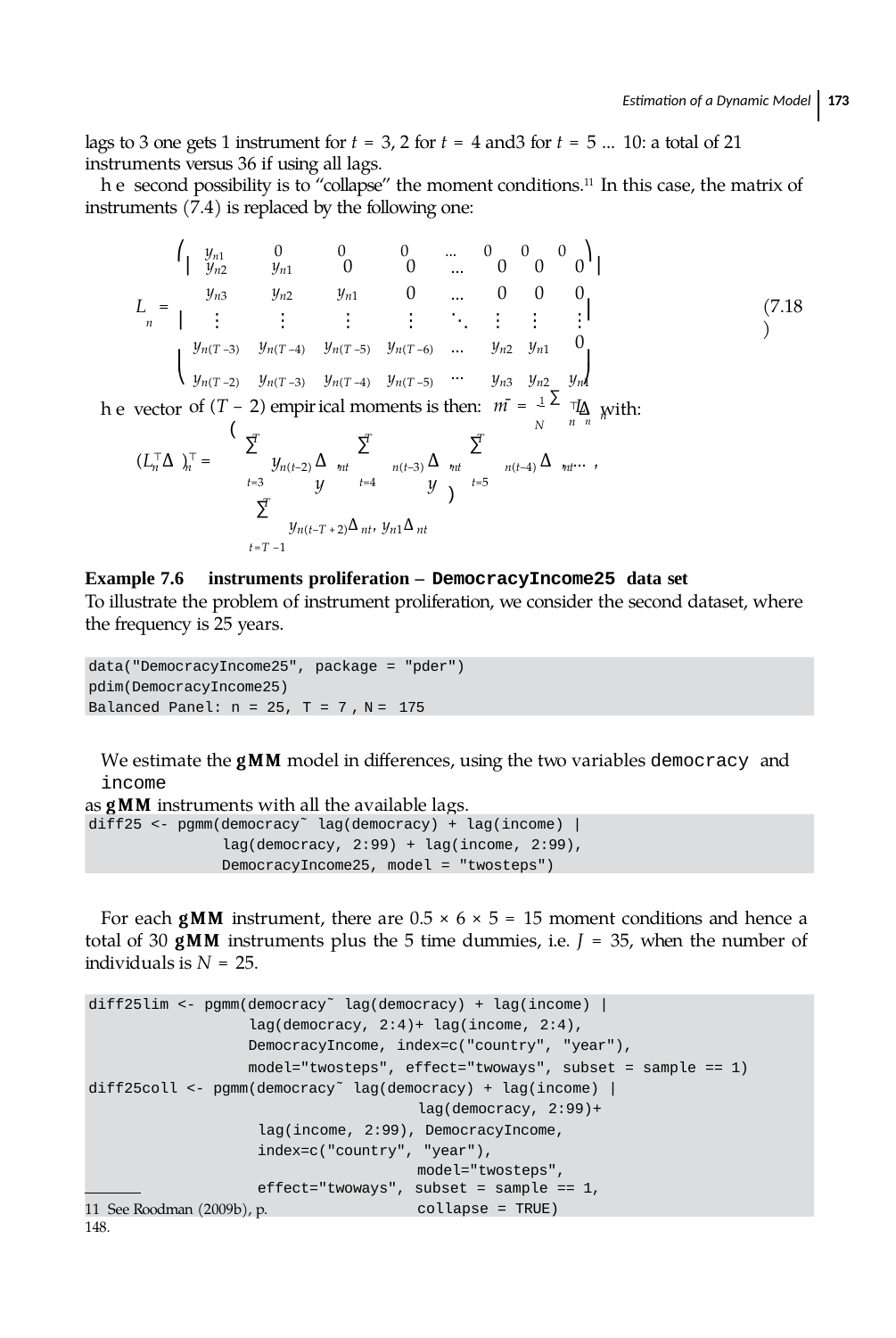

Estimation of a Dynamic Model  173

lags to 3 one gets 1 instrument for t = 3, 2 for t = 4 and3 for t = 5 … 10: a total of 21 instruments versus 36 if using all lags.
he second possibility is to “collapse” the moment conditions.11 In this case, the matrix of
instruments (7.4) is replaced by the following one:
⎛⎜	yn1	0	0	0	…	0	0	0 ⎞⎟

| yn2 | yn1 | 0 | 0 | … | 0 | 0 | 0 |
| --- | --- | --- | --- | --- | --- | --- | --- |
| yn3 | yn2 | yn1 | 0 | … | 0 | 0 | 0 |
| ⋮ | ⋮ | ⋮ | ⋮ | ⋱ | ⋮ | ⋮ | ⋮ |
| yn(T –3) | yn(T –4) | yn(T –5) | yn(T –6) | … | yn2 | yn1 | 0 |
| yn(T –2) | yn(T –3) | yn(T –4) | yn(T –5) | … | yn3 | yn2 | yn1 |
| of (T – | 2) empir | ical moments is |  | then: | m̄ = 1 ∑ |  | L |
|  |  |  |  |  |  | N | n n |
(7.18)
L =
⎟
n	⎜
⎟
⎜
⎠
⎝
he vector
⊤Δ with:
n
(
T
T
T
∑
∑
∑
(L⊤Δ )⊤ =
y
Δ ,	y
Δ ,	y
Δ , … ,
n(t–2)	nt
n(t–3)	nt
n(t–4)	nt
n	n
t=3
t=4
t=5
)
T
∑
yn(t–T +2)Δnt, yn1Δnt
t=T –1

Example 7.6  instruments proliferation – DemocracyIncome25 data set
To illustrate the problem of instrument proliferation, we consider the second dataset, where the frequency is 25 years.
data("DemocracyIncome25", package = "pder")
pdim(DemocracyIncome25)
Balanced Panel: n = 25, T = 7,N= 175
We estimate the gmm model in differences, using the two variables democracy and income
as gmm instruments with all the available lags.
diff25 <- pgmm(democracy ̃ lag(democracy) + lag(income) |
lag(democracy, 2:99) + lag(income, 2:99), DemocracyIncome25, model = "twosteps")
For each gmm instrument, there are 0.5 × 6 × 5 = 15 moment conditions and hence a total of 30 gmm instruments plus the 5 time dummies, i.e. J = 35, when the number of individuals is N = 25.
diff25lim <- pgmm(democracy ̃ lag(democracy) + lag(income) |
lag(democracy, 2:4)+ lag(income, 2:4), DemocracyIncome, index=c("country", "year"),
model="twosteps", effect="twoways", subset = sample == 1) diff25coll <- pgmm(democracy ̃ lag(democracy) + lag(income) |
lag(democracy, 2:99)+ lag(income, 2:99), DemocracyIncome, index=c("country", "year"),
model="twosteps", effect="twoways", subset = sample == 1,
collapse = TRUE)

11 See Roodman (2009b), p. 148.